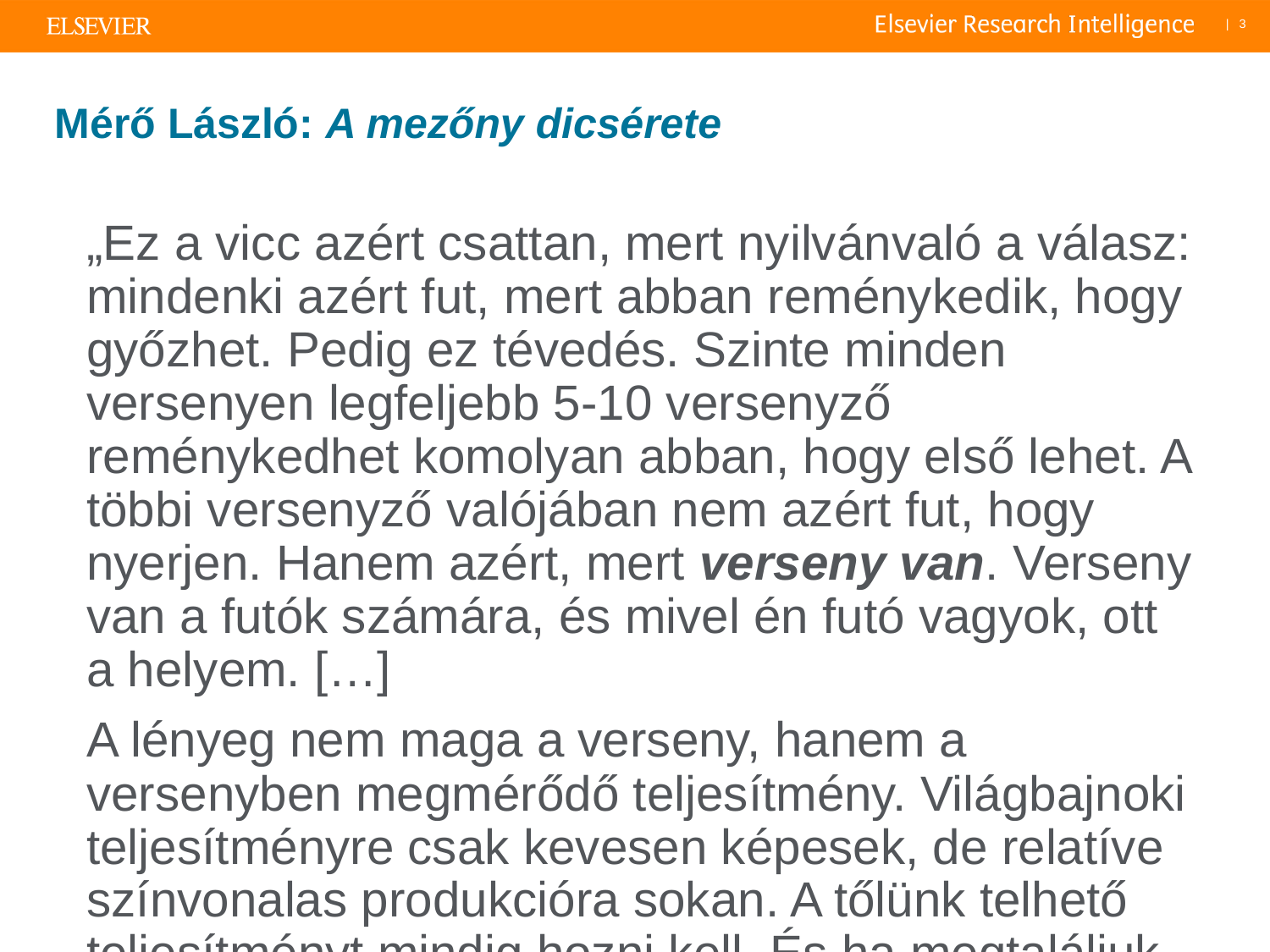

# Mérő László: A mezőny dicsérete
„Ez a vicc azért csattan, mert nyilvánvaló a válasz: mindenki azért fut, mert abban reménykedik, hogy győzhet. Pedig ez tévedés. Szinte minden versenyen legfeljebb 5-10 versenyző reménykedhet komolyan abban, hogy első lehet. A többi versenyző valójában nem azért fut, hogy nyerjen. Hanem azért, mert verseny van. Verseny van a futók számára, és mivel én futó vagyok, ott a helyem. […]
A lényeg nem maga a verseny, hanem a versenyben megmérődő teljesítmény. Világbajnoki teljesítményre csak kevesen képesek, de relatíve színvonalas produkcióra sokan. A tőlünk telhető teljesítményt mindig hozni kell. És ha megtaláljuk azt a területet, ahol a mi személyes komparatív előnyünk van, akkor ez elég is.”
(2003.)